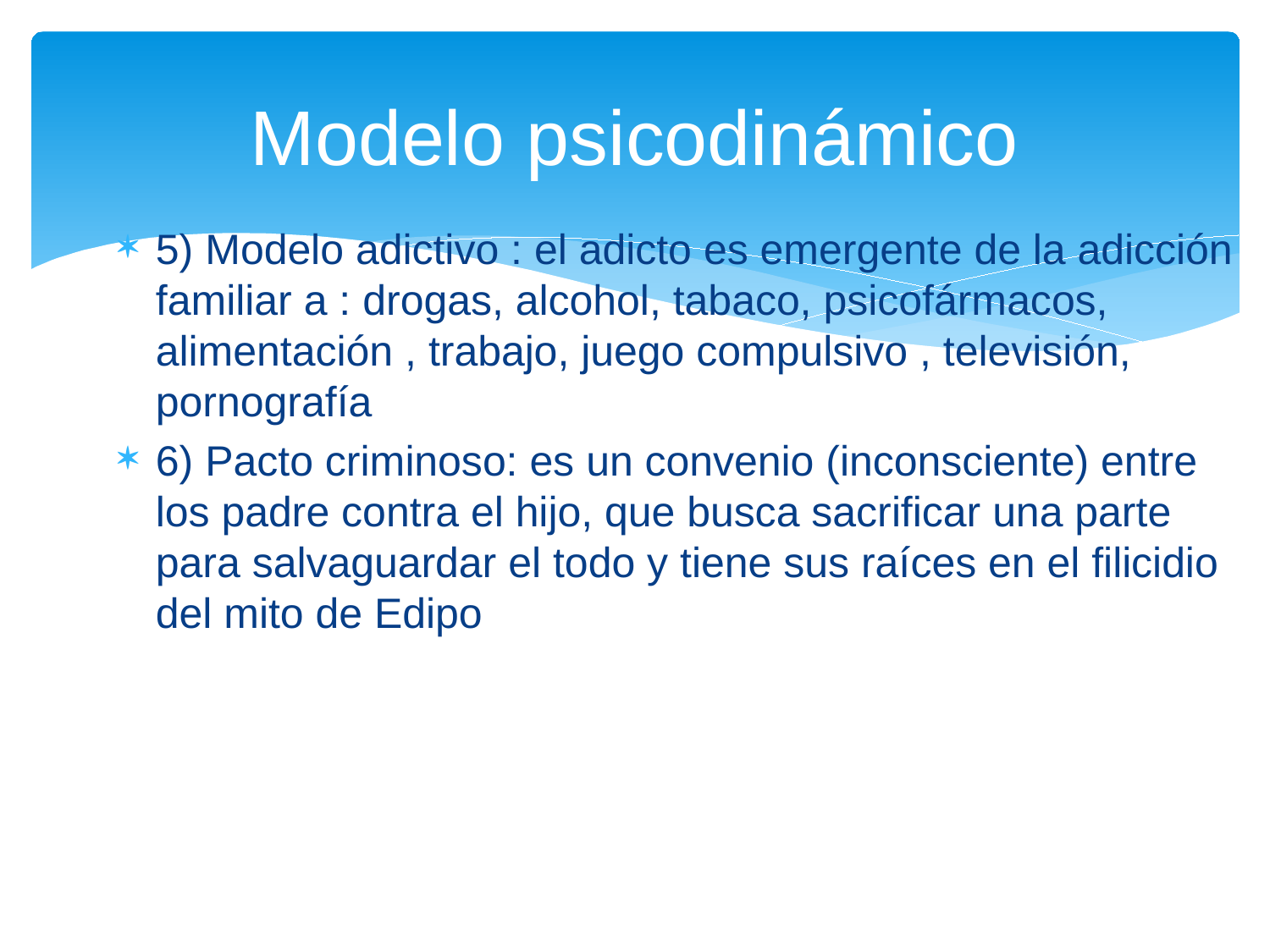

# Modelo psicodinámico
5) Modelo adictivo : el adicto es emergente de la adicción familiar a : drogas, alcohol, tabaco, psicofármacos, alimentación , trabajo, juego compulsivo , televisión, pornografía
6) Pacto criminoso: es un convenio (inconsciente) entre los padre contra el hijo, que busca sacrificar una parte para salvaguardar el todo y tiene sus raíces en el filicidio del mito de Edipo